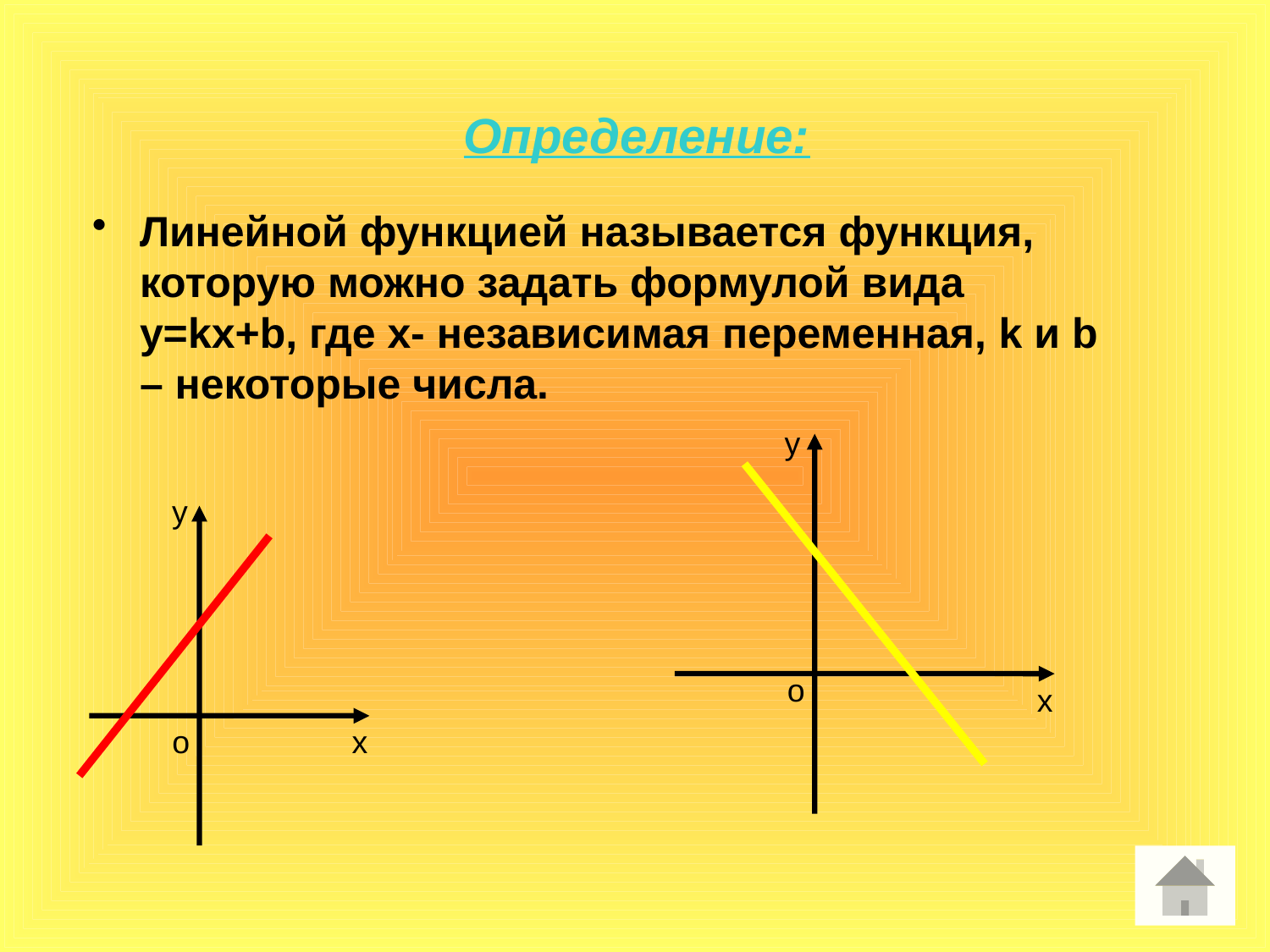

Определение:
Линейной функцией называется функция, которую можно задать формулой вида у=kx+b, где х- независимая переменная, k и b – некоторые числа.

у

о

х
у

о
х